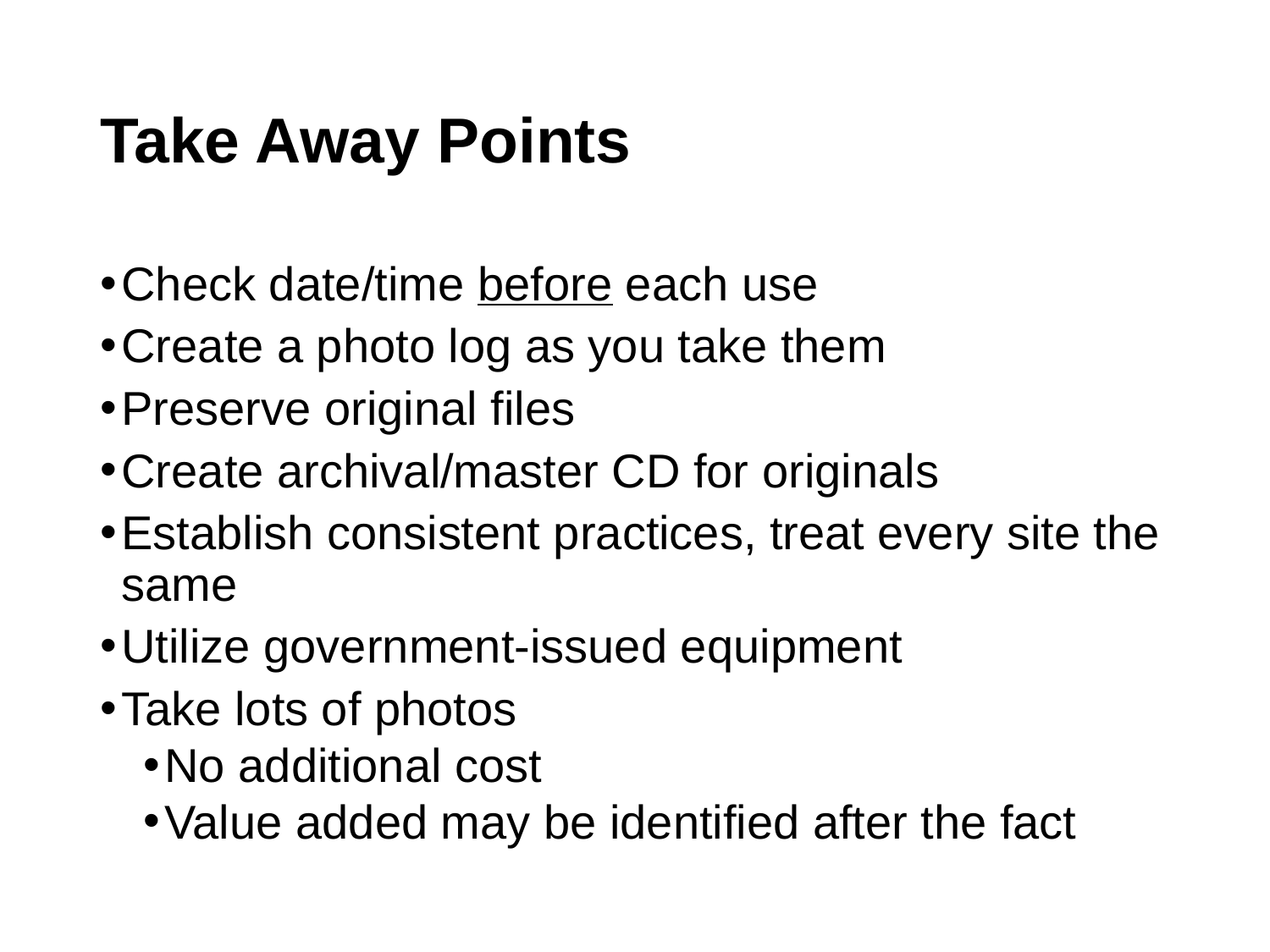

# Take Away Points
Check date/time before each use
Create a photo log as you take them
Preserve original files
Create archival/master CD for originals
Establish consistent practices, treat every site the same
Utilize government-issued equipment
Take lots of photos
No additional cost
Value added may be identified after the fact